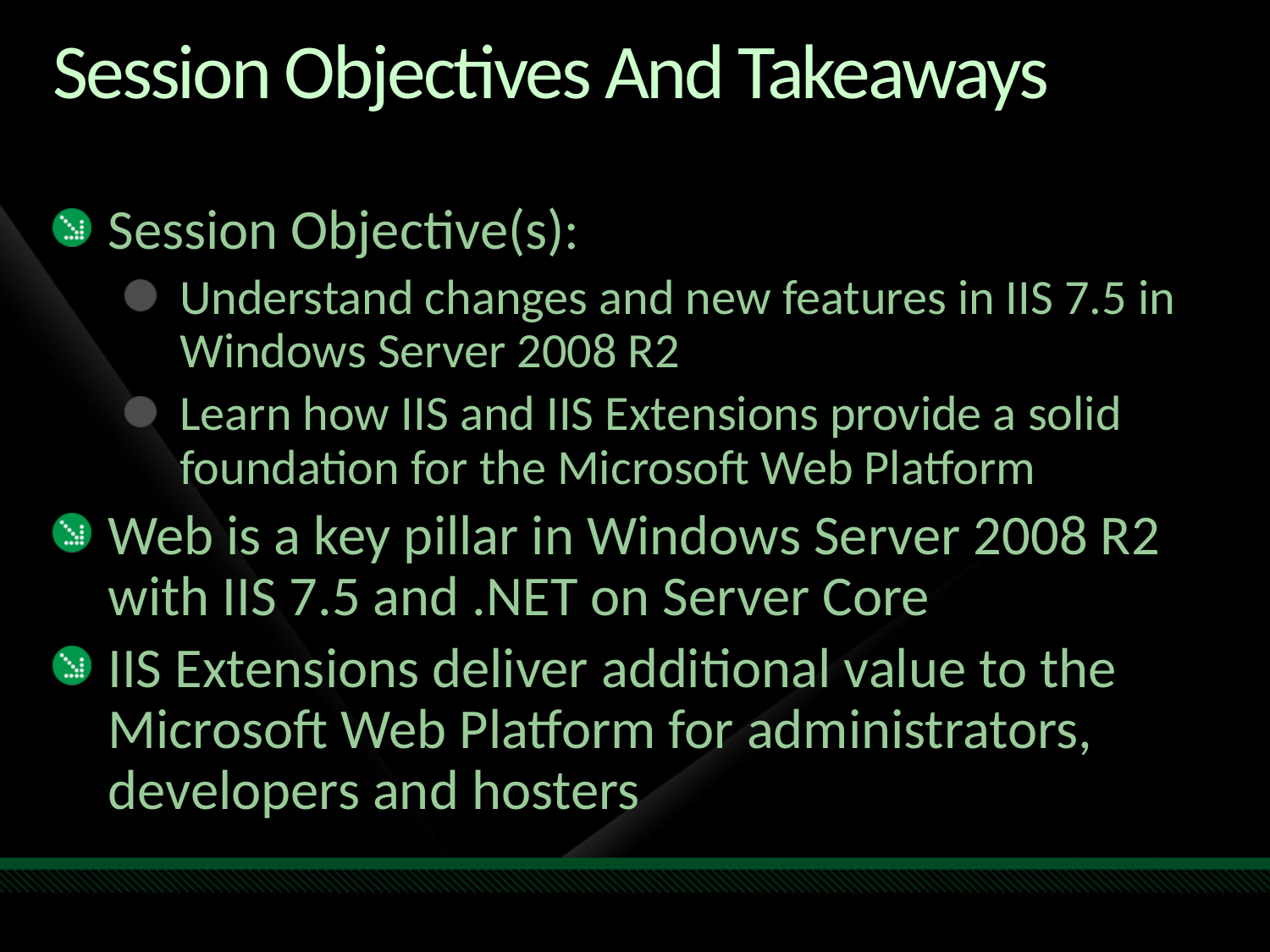

# Session Objectives And Takeaways
Session Objective(s):
Understand changes and new features in IIS 7.5 in Windows Server 2008 R2
Learn how IIS and IIS Extensions provide a solid foundation for the Microsoft Web Platform
Web is a key pillar in Windows Server 2008 R2 with IIS 7.5 and .NET on Server Core
IIS Extensions deliver additional value to the Microsoft Web Platform for administrators, developers and hosters